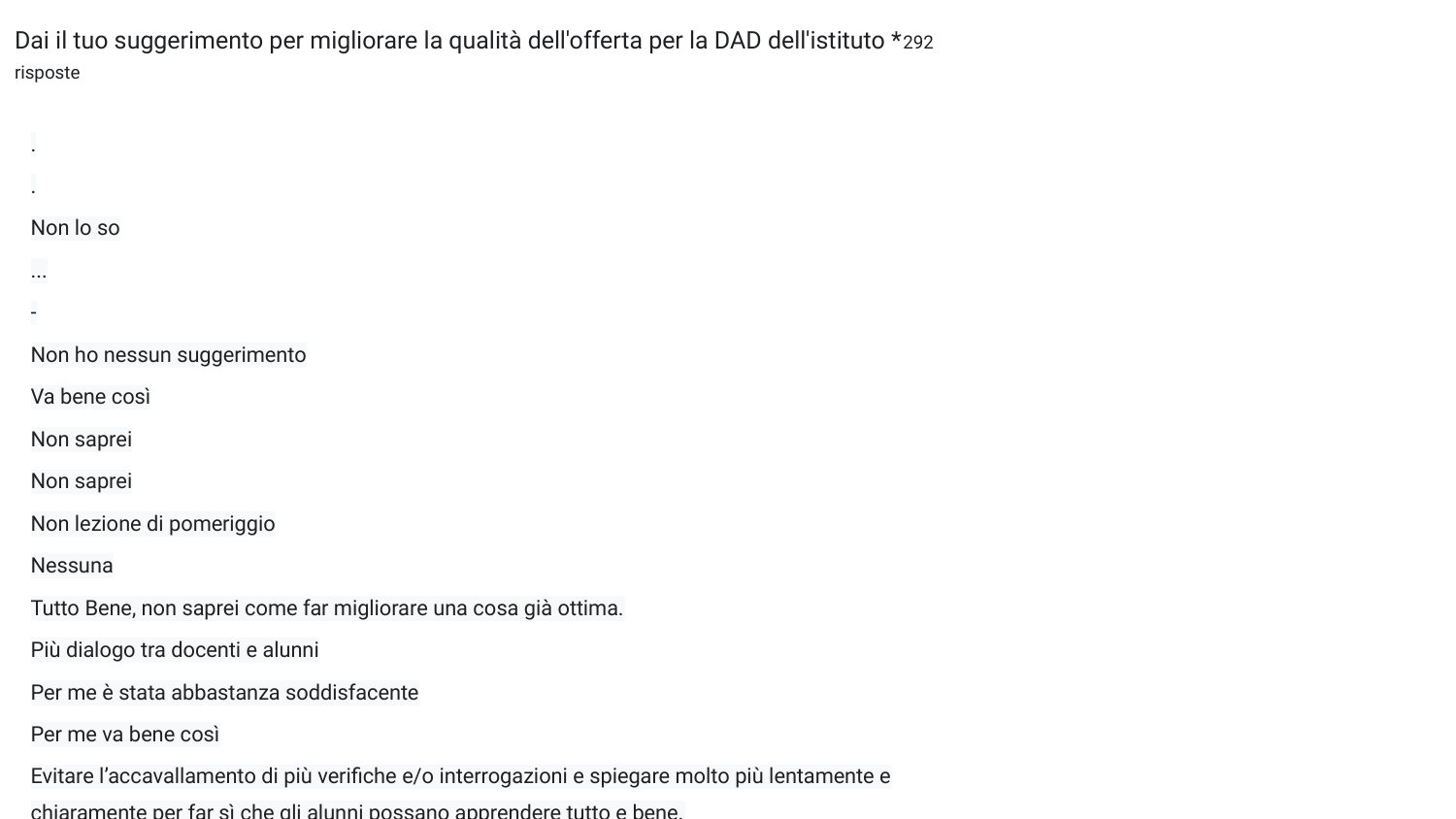

Dai il tuo suggerimento per migliorare la qualità dell'offerta per la DAD dell'istituto *292 risposte
.
.
Non lo so
...
-
Non ho nessun suggerimento
Va bene così
Non saprei
Non saprei
Non lezione di pomeriggio
Nessuna
Tutto Bene, non saprei come far migliorare una cosa già ottima.
Più dialogo tra docenti e alunni
Per me è stata abbastanza soddisfacente
Per me va bene così
Evitare l’accavallamento di più verifiche e/o interrogazioni e spiegare molto più lentamente e chiaramente per far sì che gli alunni possano apprendere tutto e bene.
L’uso di un’unica piattaforma per tutte le materie.
Valutare la possibile assenza di connessione e non pensare che si ci assenti di proposito
L
Va bene così
Riuscire ad organizzarsi meglio
molto bene
La pulizia
Mi sono trovato bene con tutto
Nulla da aggiungere
I professori devono cercare di comprendere gli alunni,soprattutto in questo periodo di emergenza.
Migliorare le connessioni
Fare più video lezioni
I docenti in questo periodo sono stati molto compresivi
Esercizi insieme
Niente
Bo
È un momento difficile per tutti, quindi secondo me è meglio lasciare meno compiti
Boh
Attività pratiche
Usare o solo we school o usare solo la bacheca del portale argo
Dire in anticipo quando sono le lezioni in modo da essere tutti collegati ed essere più organizzati con l'orario delle videolezioni.
Miglioramento
Fare più uscite didattiche
Per quanto mi riguarda, tutto è stato svolto con tranquillità. L'unica cosa è che ci sono stati molti problemi di connessione. Ma pultroppo questo non dipende da noi.
Lavorare maggiormente in videolezione con i professori al mattino per avere meno lavoro autonomo da svolgere nel pomeriggio.
Seguire orario scolastico, diversificare gli orari tra le interrogazioni velle varie discipline. Effettuare tutti i tipi si comunicazione sul registro elettronico
Ritornare a scuola
Migliorare i laboratori di accoglienza turistica
Migliorare la piattaforma unica
Non ho diversi suggerimenti perché sono molto soddisfatto
Utilizzare piattaforme che riescano a supportare il collegamento di un'intera classe
D
Organizzarsi per le interrogazioni e verifiche
Secondo me non c’è nulla da migliorare.
Stabilire un orario fisso delle lezioni con delle pause adeguate, dato l'utilizzo del computer; più comprensione per le esigenze degli studenti; procedere più lentamente nello svolgimento del programma; dare informazioni chiare.
Si potrebbere cercare app migliori
Maggiore uso di schemi e slide
Mettersi in alcuni casi nei panni degli studenti
Cercare di diminuire la mole di programma in maniera tale da svolgerla adeguatamente
dare meno compiti
Non ho alcun suggerimento, la DAD dell’istituto è ottima
Nel complesso, le difficoltà dovute alla distanza sono state quasi del tutto annullate dalla bravura degli insegnanti, che con il loro supporto ci hanno aiutato e sostenuto. Ragion per cui mi sento di dire che la qualità dell'offerta per la DAD è ottima, sotto tutti i punti di vista.
Secondo me questo metodo è perfetto così.
Lasciare meno esercizi
Ascoltare meglio e attrezzarsi per quando non c'è internet
Evitare di sovraccaricare gli studenti con troppo materiale didattico assegnandone una quantità più equilibrata, dando soprattutto il tempo e la possibilità di assimilarlo in maniera più adeguata.
Jzhx
Non siamo macchine, un po’ di comprensione! Grazie.
Migliorare gli orari tra una materia è un'altra.
Si potrebbero cercare app più soddisfacenti
Organizzazione e comunicazione tra studente e insegnanti
“Volere è potere” basta solo un po’ di impegno, tanta voglia di imparare e professori molto qualificati come nel caso del Virgilio!
Va bene cosi
T
Collaborazione
Essere più organizzati, consultare anche altri docenti.
Ritengo che questa app ha funzionato molto bene.
Non c'è bisogno di migliorarla va bene così.
gli insegnanti dovrebbero valutare tutti allo stesso modo, senza preferenze
Il mio suggerimento è
Fare le lezioni ai giusti orari.
Non ho suggerimenti.
Andrebbero bene così
Non ho molte idee
Più organizzazione da parte dei docenti
Non lasciare tutto indietro e fare interrogazioni e compiti nelle ultime due settimane
Con una buona collaborazione tra alunni è insegnanti per una buona riuscita della DAD dell'istituto
Meno compiti.
Il mio suggerimento è migliorare la collaborazione docenti e studenti in vista dei cambiamenti operati dal Ministero dell'istruzione a fronte dell'emergenza Covid-19.
Secondo me si dovrebbe utilizzare una piattaforma diversa da weschool e inoltre si dovrebbero seguire gli orari scolastici, evitando le video lezioni pomeridiane.
Gite scolastiche e scambi interculturali
Non ho suggerimenti
Non ho niente da dire
Rispettare gli orari scolastici e non sovraccaricare gli alunni
Migliorare le qualità di comunicazione
Per migliorare la qualità dell'offerta per la DAD dell'istituto propongo di fare delle attività come progetti, corsi, fare musica
cambiare sito, poichè non sempre funziona bene e in tanti hanno problemi se non possiedono un'ottima connessione internet.
Ritengo che ciò che è stato fatto è sufficiente
Cercare un piattaforma più performante,soprattutto che non crei problemi durante le lezioni e le interrogazioni
Più pratica e meno compiti per casa
Una migliore organizzazione tra i docenti
semplificare di più
Intensificare attività laboratoriali e uscite didattiche per mettere in pratica ciò che abbiamo studiato nell'anno scolastico
Per me per ora va tutto bene